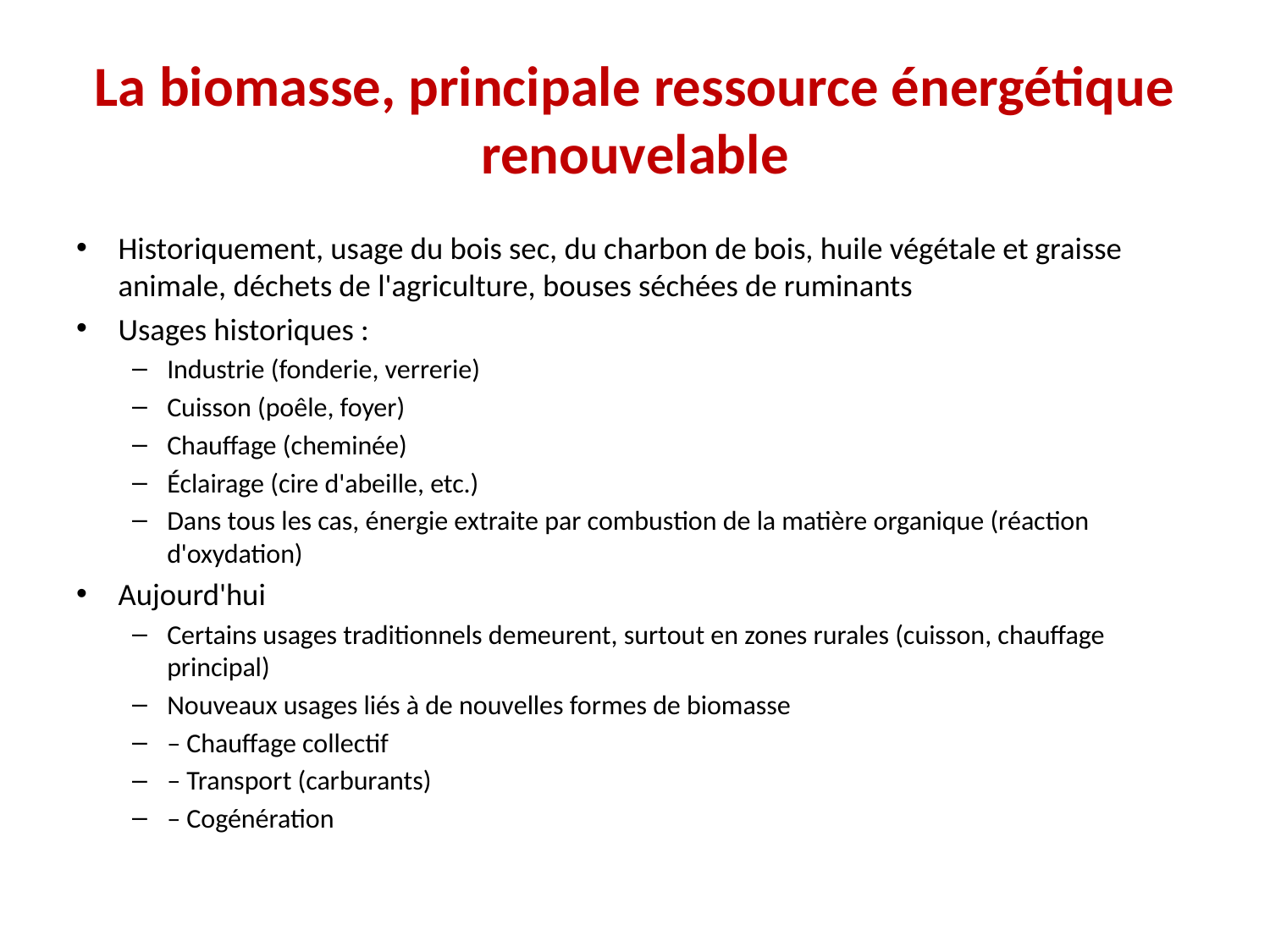

# La biomasse, principale ressource énergétique renouvelable
Historiquement, usage du bois sec, du charbon de bois, huile végétale et graisse animale, déchets de l'agriculture, bouses séchées de ruminants
Usages historiques :
Industrie (fonderie, verrerie)
Cuisson (poêle, foyer)
Chauffage (cheminée)
Éclairage (cire d'abeille, etc.)
Dans tous les cas, énergie extraite par combustion de la matière organique (réaction d'oxydation)
Aujourd'hui
Certains usages traditionnels demeurent, surtout en zones rurales (cuisson, chauffage principal)
Nouveaux usages liés à de nouvelles formes de biomasse
– Chauffage collectif
– Transport (carburants)
– Cogénération